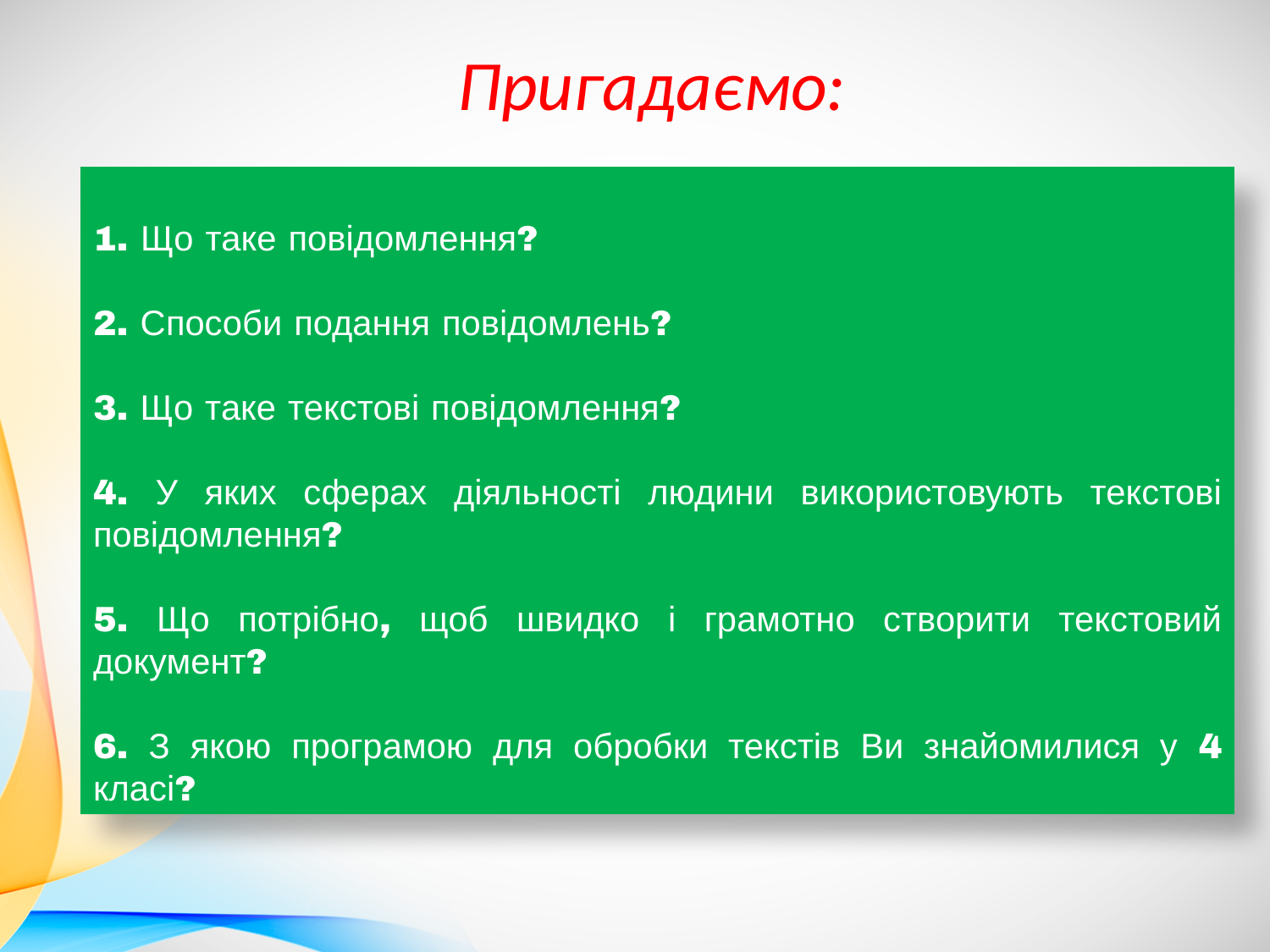

Пригадаємо:

Що таке повідомлення?

2. Способи подання повідомлень?

3. Що таке текстові повідомлення?

4. У яких сферах діяльності людини використовують текстові повідомлення?

5. Що потрібно, щоб швидко і грамотно створити текстовий документ?

6. З якою програмою для обробки текстів Ви знайомилися у 4 класі?